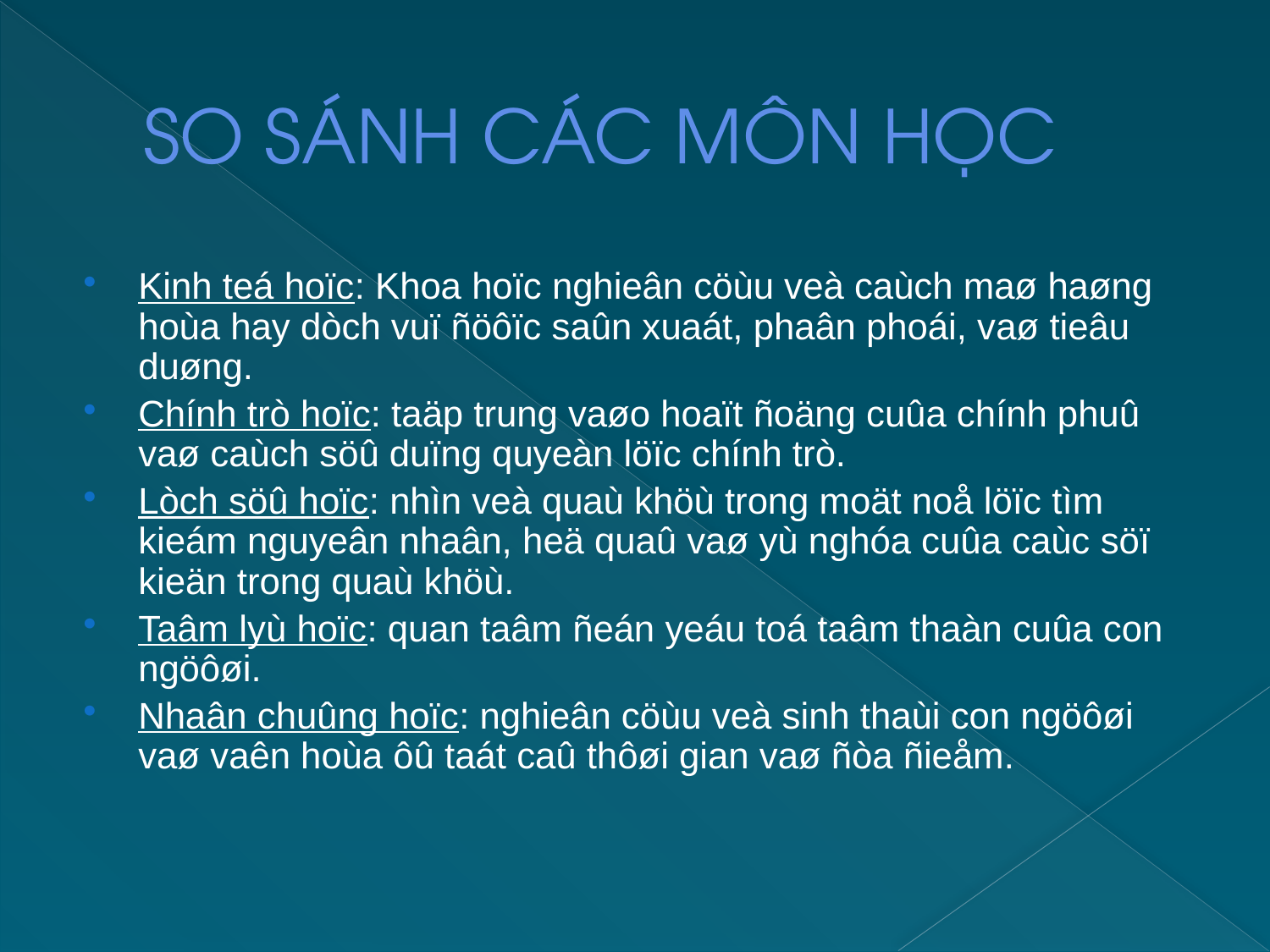

# SO SÁNH CÁC MÔN HỌC
Kinh teá hoïc: Khoa hoïc nghieân cöùu veà caùch maø haøng hoùa hay dòch vuï ñöôïc saûn xuaát, phaân phoái, vaø tieâu duøng.
Chính trò hoïc: taäp trung vaøo hoaït ñoäng cuûa chính phuû vaø caùch söû duïng quyeàn löïc chính trò.
Lòch söû hoïc: nhìn veà quaù khöù trong moät noå löïc tìm kieám nguyeân nhaân, heä quaû vaø yù nghóa cuûa caùc söï kieän trong quaù khöù.
Taâm lyù hoïc: quan taâm ñeán yeáu toá taâm thaàn cuûa con ngöôøi.
Nhaân chuûng hoïc: nghieân cöùu veà sinh thaùi con ngöôøi vaø vaên hoùa ôû taát caû thôøi gian vaø ñòa ñieåm.